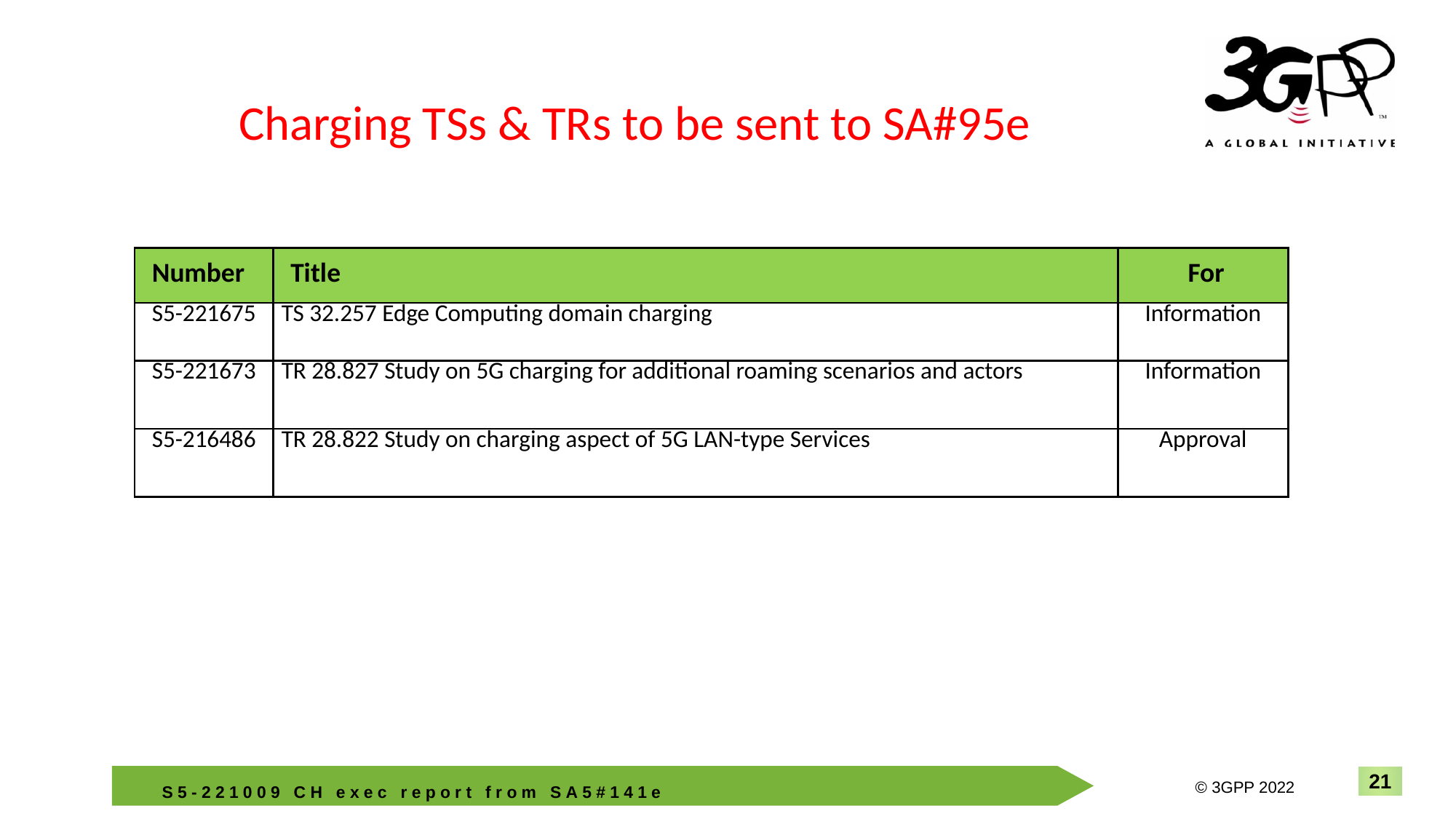

Charging TSs & TRs to be sent to SA#95e
| Number | Title | For |
| --- | --- | --- |
| S5-221675 | TS 32.257 Edge Computing domain charging | Information |
| S5-221673 | TR 28.827 Study on 5G charging for additional roaming scenarios and actors | Information |
| S5-216486 | TR 28.822 Study on charging aspect of 5G LAN-type Services | Approval |